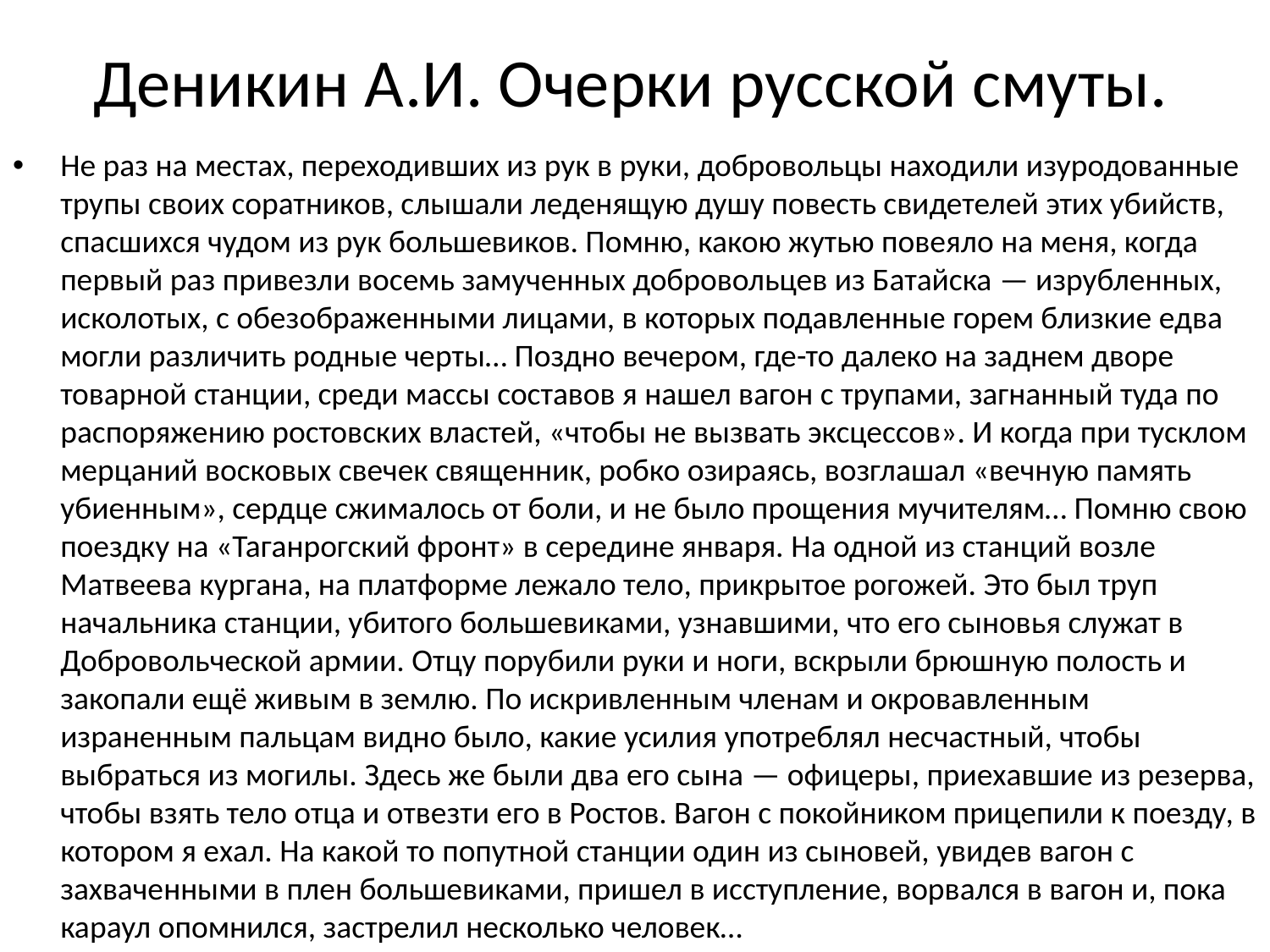

# Деникин А.И. Очерки русской смуты.
Не раз на местах, переходивших из рук в руки, добровольцы находили изуродованные трупы своих соратников, слышали леденящую душу повесть свидетелей этих убийств, спасшихся чудом из рук большевиков. Помню, какою жутью повеяло на меня, когда первый раз привезли восемь замученных добровольцев из Батайска — изрубленных, исколотых, с обезображенными лицами, в которых подавленные горем близкие едва могли различить родные черты… Поздно вечером, где-то далеко на заднем дворе товарной станции, среди массы составов я нашел вагон с трупами, загнанный туда по распоряжению ростовских властей, «чтобы не вызвать эксцессов». И когда при тусклом мерцаний восковых свечек священник, робко озираясь, возглашал «вечную память убиенным», сердце сжималось от боли, и не было прощения мучителям… Помню свою поездку на «Таганрогский фронт» в середине января. На одной из станций возле Матвеева кургана, на платформе лежало тело, прикрытое рогожей. Это был труп начальника станции, убитого большевиками, узнавшими, что его сыновья служат в Добровольческой армии. Отцу порубили руки и ноги, вскрыли брюшную полость и закопали ещё живым в землю. По искривленным членам и окровавленным израненным пальцам видно было, какие усилия употреблял несчастный, чтобы выбраться из могилы. Здесь же были два его сына — офицеры, приехавшие из резерва, чтобы взять тело отца и отвезти его в Ростов. Вагон с покойником прицепили к поезду, в котором я ехал. На какой то попутной станции один из сыновей, увидев вагон с захваченными в плен большевиками, пришел в исступление, ворвался в вагон и, пока караул опомнился, застрелил несколько человек…